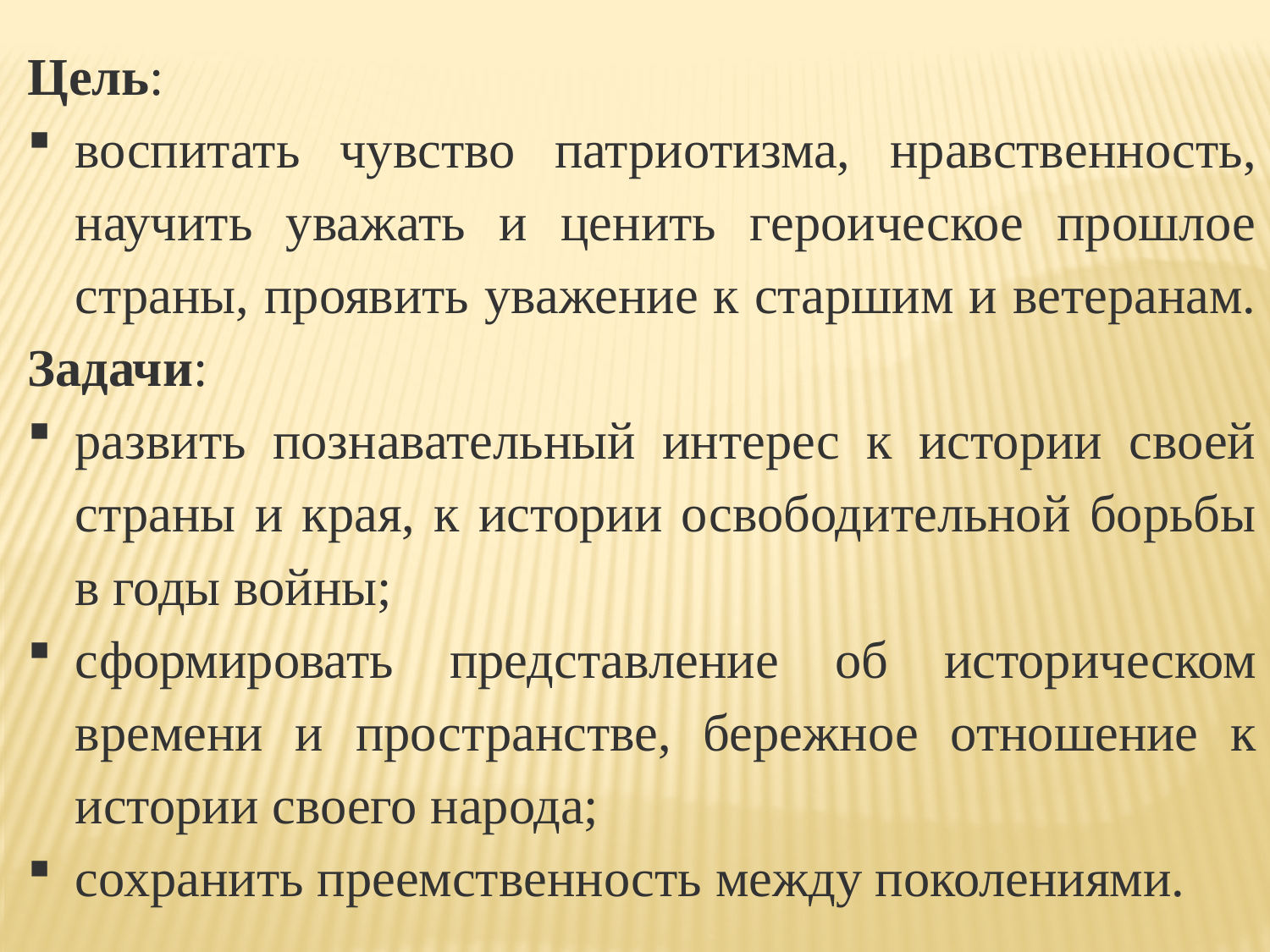

Цель:
воспитать чувство патриотизма, нравственность, научить уважать и ценить героическое прошлое страны, проявить уважение к старшим и ветеранам.
Задачи:
развить познавательный интерес к истории своей страны и края, к истории освободительной борьбы в годы войны;
сформировать представление об историческом времени и пространстве, бережное отношение к истории своего народа;
сохранить преемственность между поколениями.